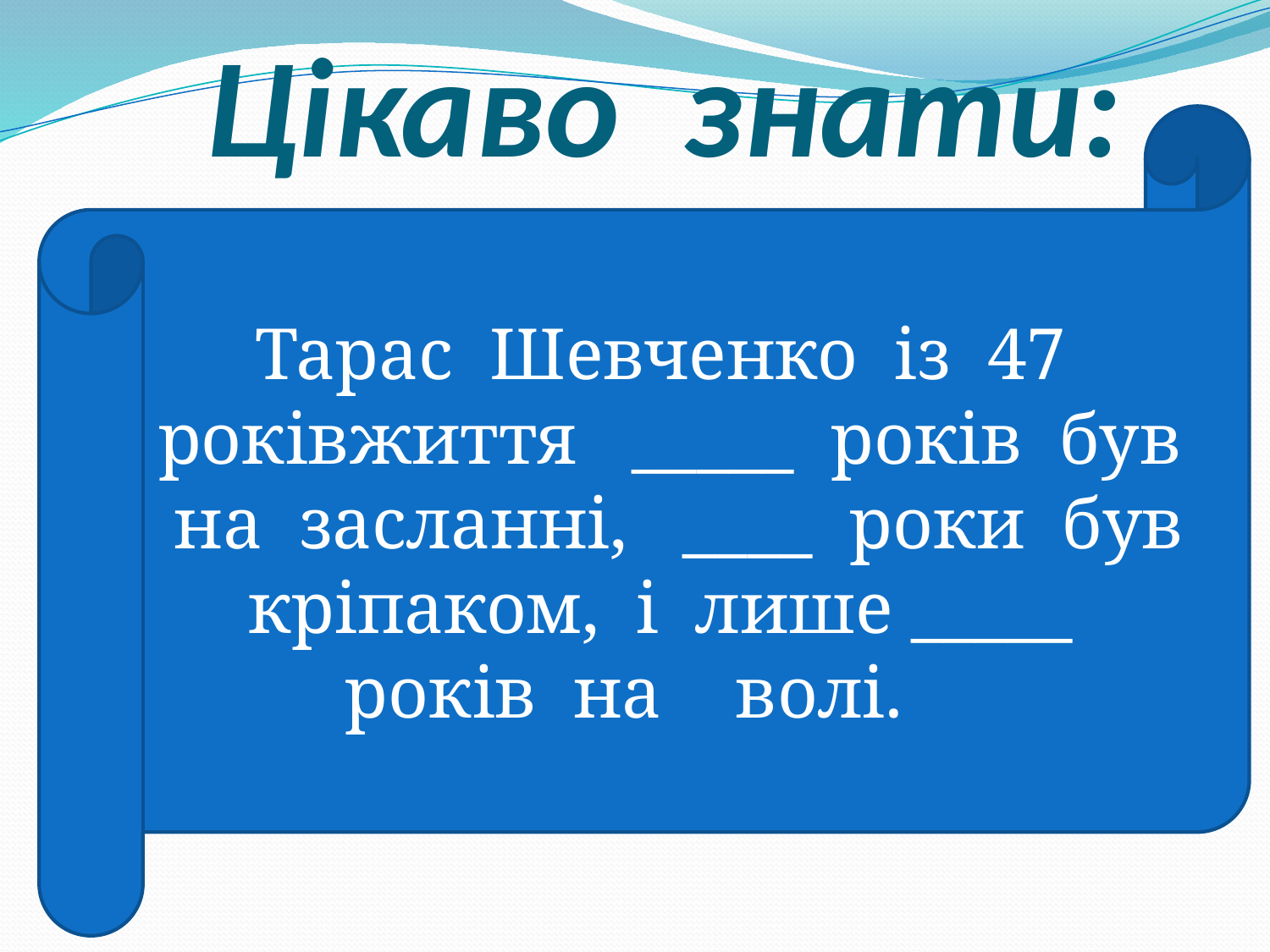

# Цікаво  знати:
Тарас  Шевченко  із  47  роківжиття   _____  років  був  на  засланні,   ____  роки  був  кріпаком,  і  лише _____   років  на    волі.